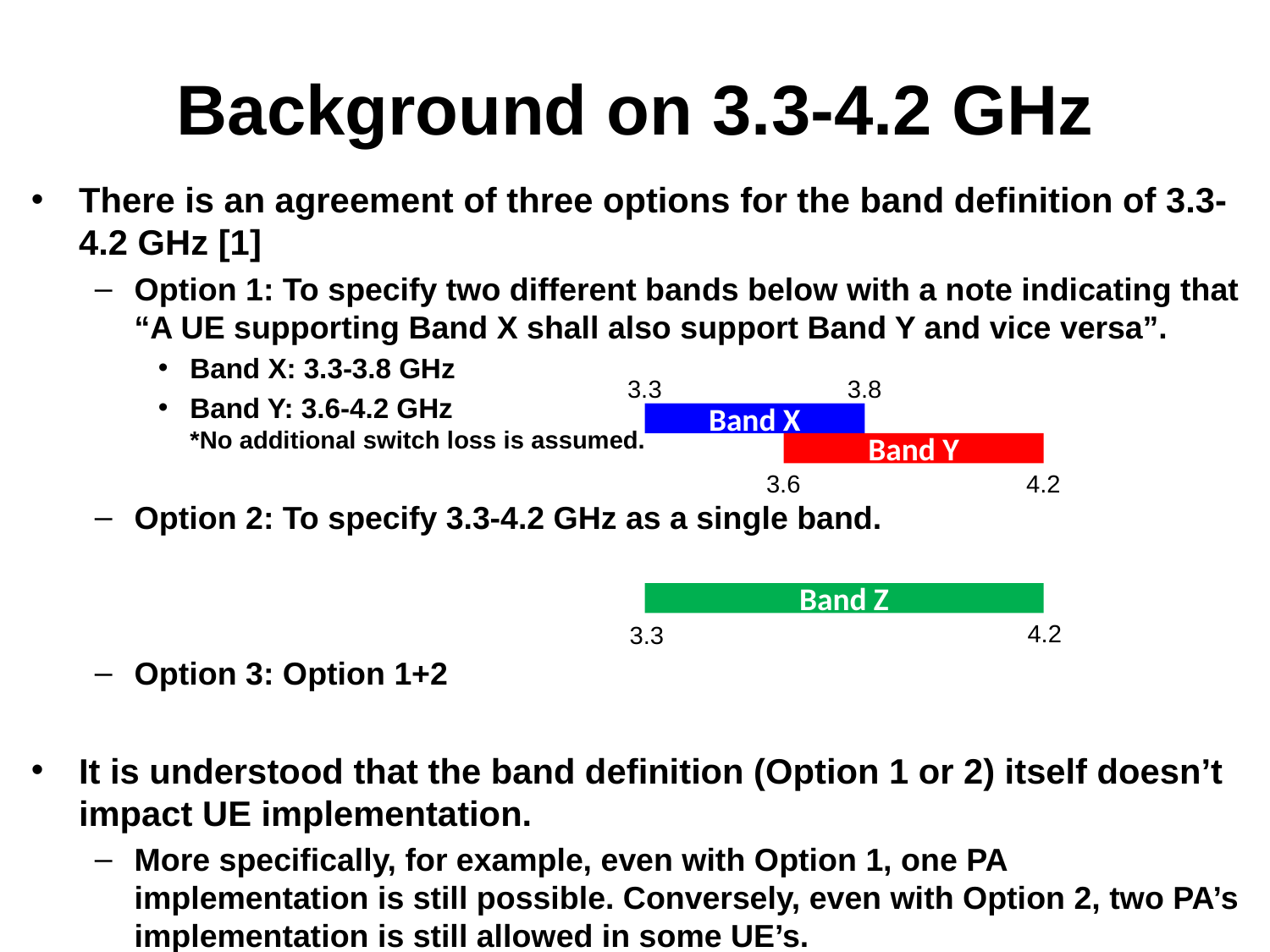

# Background on 3.3-4.2 GHz
There is an agreement of three options for the band definition of 3.3-4.2 GHz [1]
Option 1: To specify two different bands below with a note indicating that “A UE supporting Band X shall also support Band Y and vice versa”.
Band X: 3.3-3.8 GHz
Band Y: 3.6-4.2 GHz
*No additional switch loss is assumed.

Option 2: To specify 3.3-4.2 GHz as a single band.

Option 3: Option 1+2

It is understood that the band definition (Option 1 or 2) itself doesn’t impact UE implementation.
More specifically, for example, even with Option 1, one PA implementation is still possible. Conversely, even with Option 2, two PA’s implementation is still allowed in some UE’s.
3.3
3.8
Band X
Band Y
3.6
4.2
Band Z
4.2
3.3